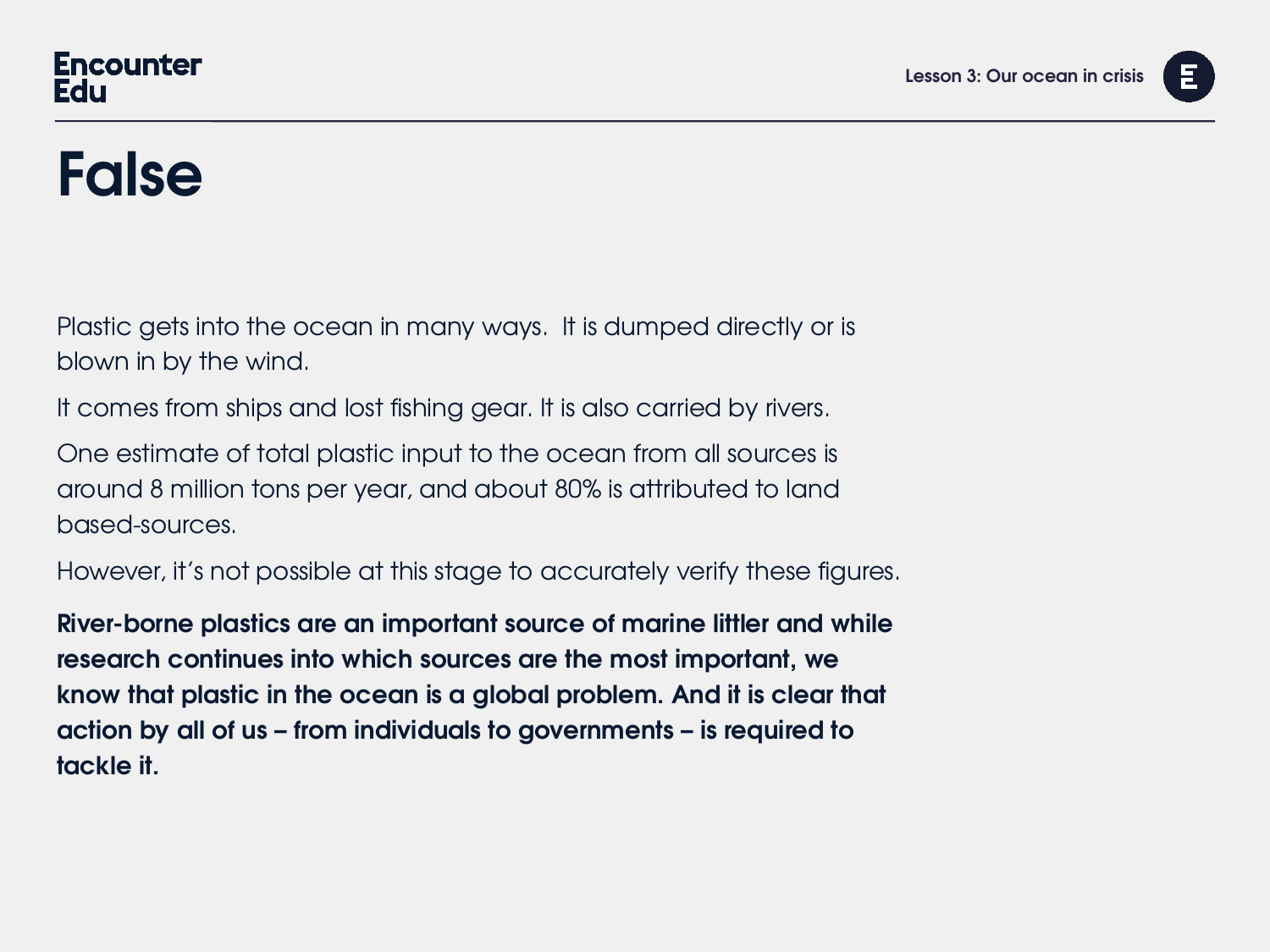

# Lesson 3: Our ocean in crisis
False
Plastic gets into the ocean in many ways.  It is dumped directly or is blown in by the wind.
It comes from ships and lost fishing gear. It is also carried by rivers.
One estimate of total plastic input to the ocean from all sources is around 8 million tons per year, and about 80% is attributed to land based-sources.
However, it’s not possible at this stage to accurately verify these figures.
River-borne plastics are an important source of marine littler and while research continues into which sources are the most important, we know that plastic in the ocean is a global problem. And it is clear that action by all of us – from individuals to governments – is required to tackle it.